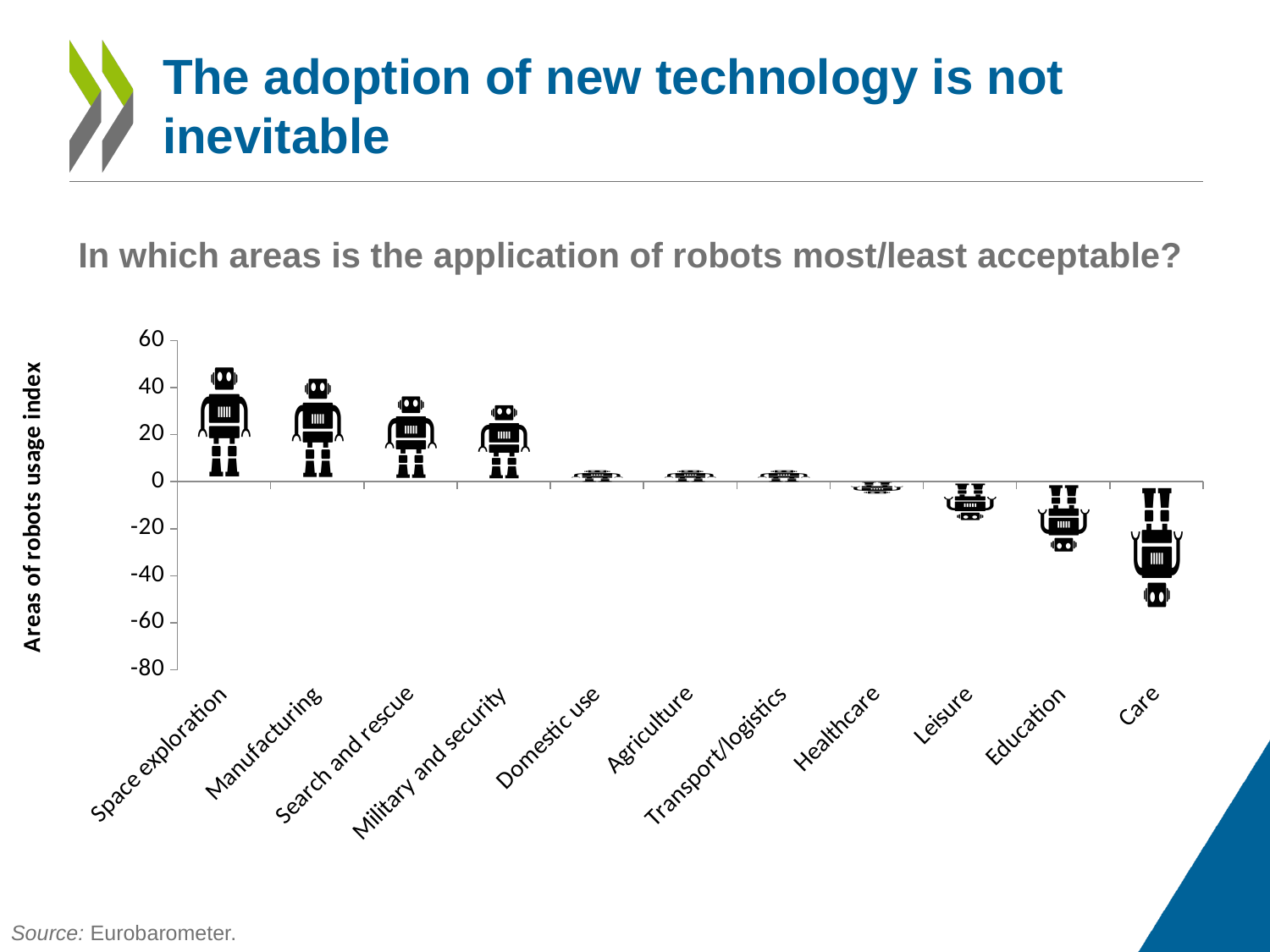

# The adoption of new technology is not inevitable
In which areas is the application of robots most/least acceptable?

### Chart

| Category | Areas of robots usage index |
|---|---|
| Space exploration | 51.0 |
| Manufacturing | 46.0 |
| Search and rescue | 38.0 |
| Military and security | 34.0 |
| Domestic use | 5.0 |
| Agriculture | 5.0 |
| Transport/logistics | 5.0 |
| Healthcare | -5.0 |
| Leisure | -17.0 |
| Education | -31.0 |
| Care | -56.0 |
Source: Eurobarometer.